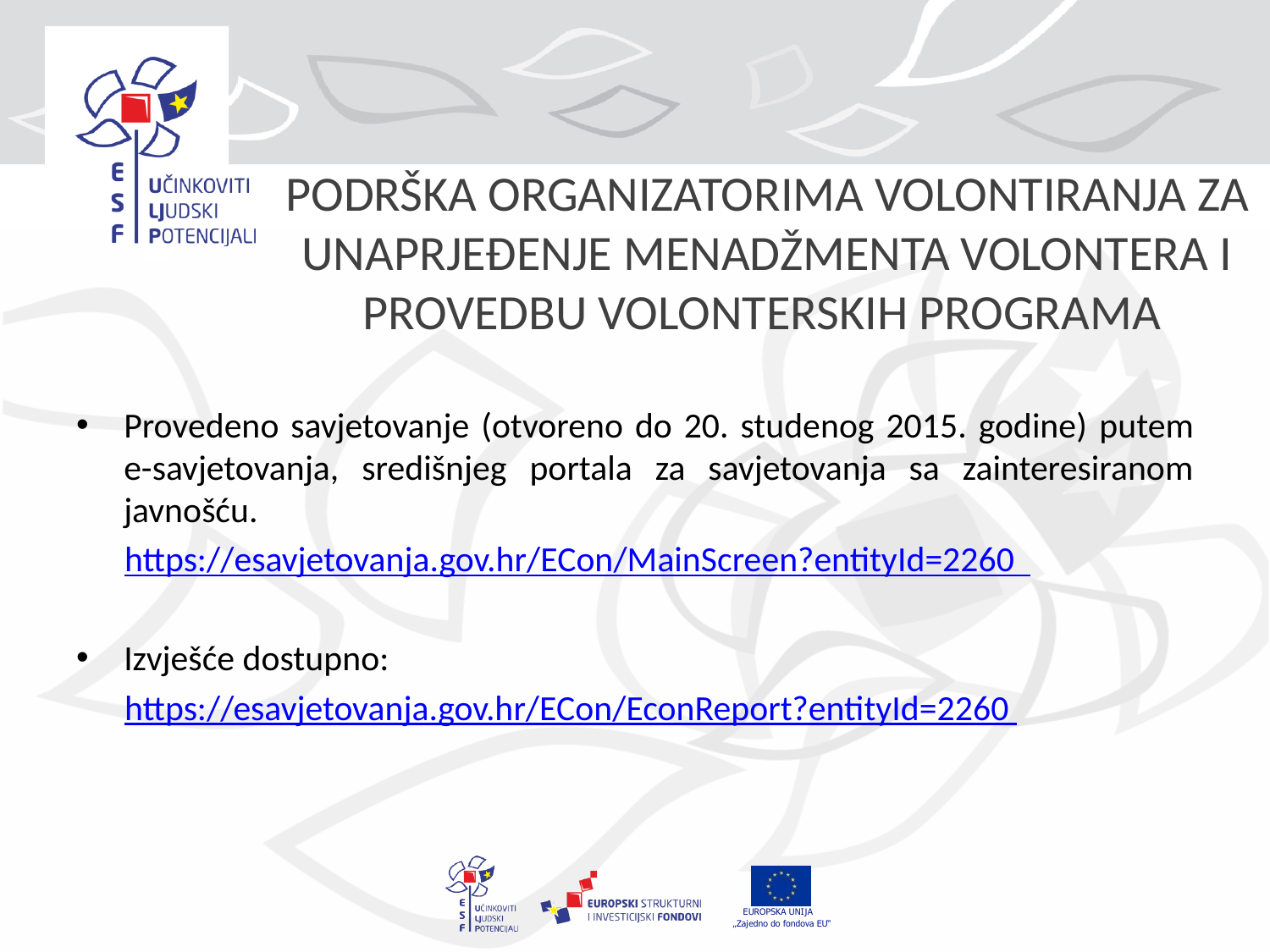

PODRŠKA ORGANIZATORIMA VOLONTIRANJA ZA UNAPRJEĐENJE MENADŽMENTA VOLONTERA I PROVEDBU VOLONTERSKIH PROGRAMA
Provedeno savjetovanje (otvoreno do 20. studenog 2015. godine) putem e-savjetovanja, središnjeg portala za savjetovanja sa zainteresiranom javnošću.
      https://esavjetovanja.gov.hr/ECon/MainScreen?entityId=2260

Izvješće dostupno:
      https://esavjetovanja.gov.hr/ECon/EconReport?entityId=2260